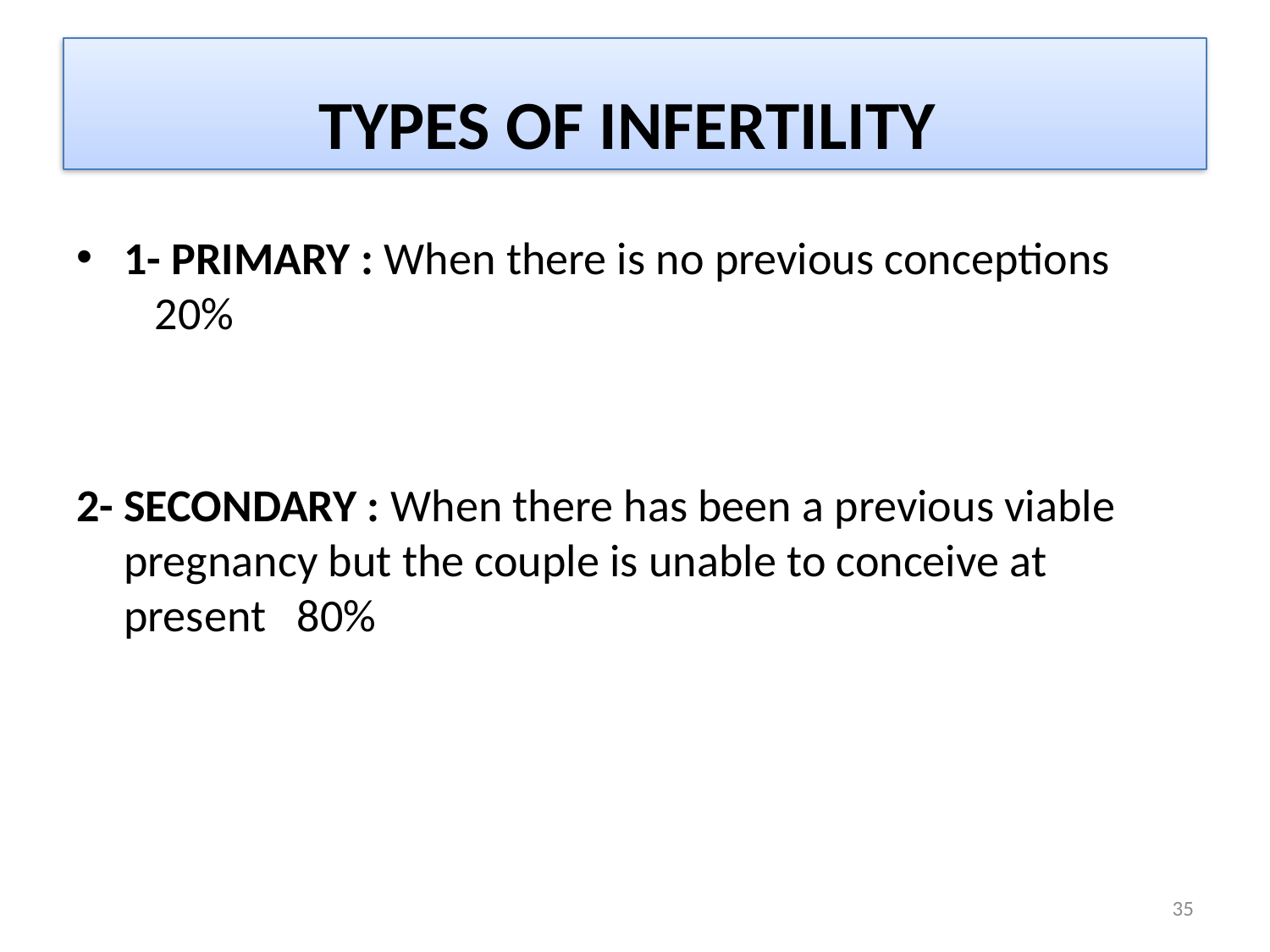

1- PRIMARY : When there is no previous conceptions           20%

2- SECONDARY : When there has been a previous viable pregnancy but the couple is unable to conceive at present   80%

TYPES OF INFERTILITY
35